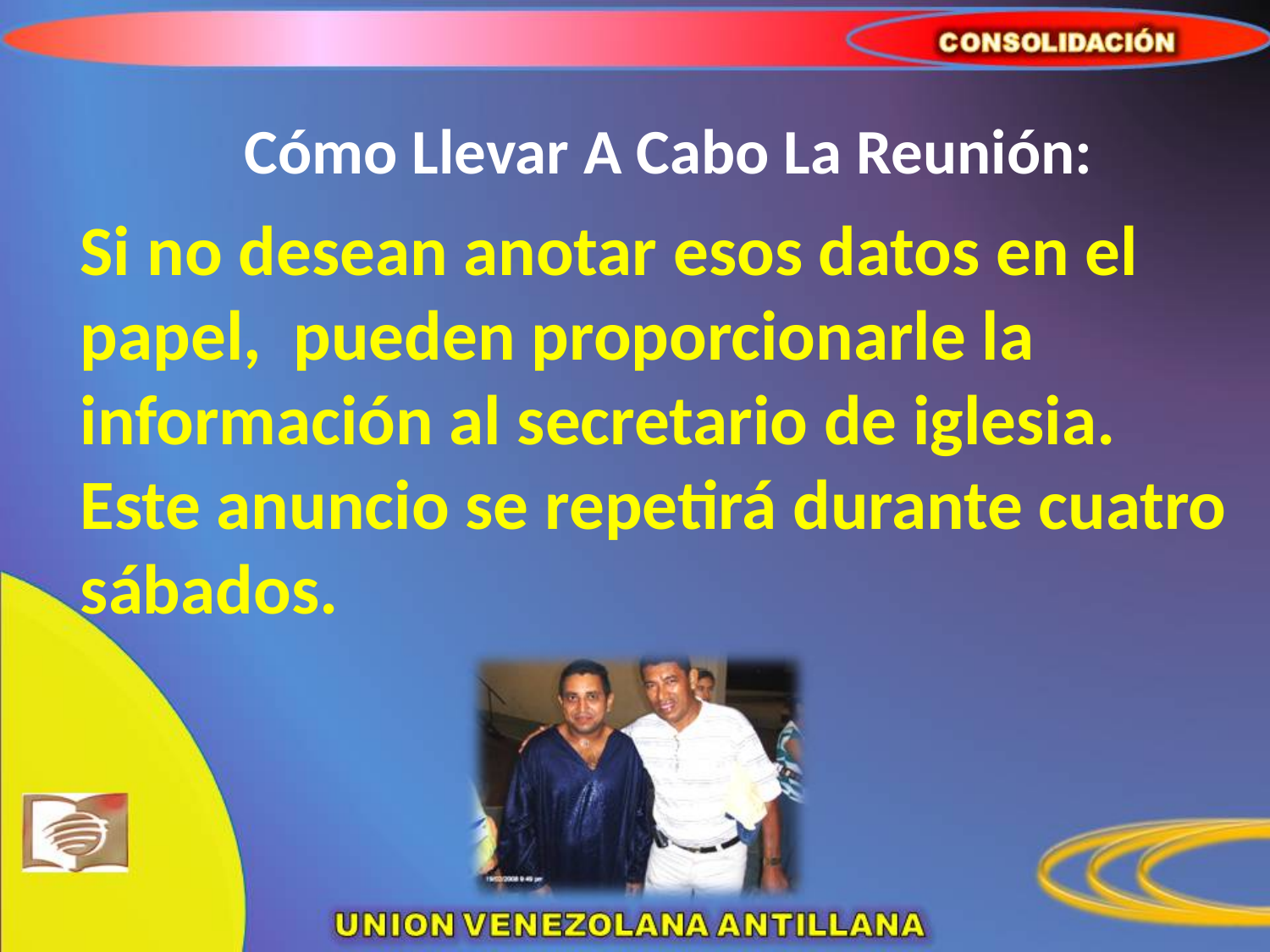

# Cómo Llevar A Cabo La Reunión:
	Si no desean anotar esos datos en el papel,  pueden proporcionarle la información al secretario de iglesia. Este anuncio se repetirá durante cuatro sábados.